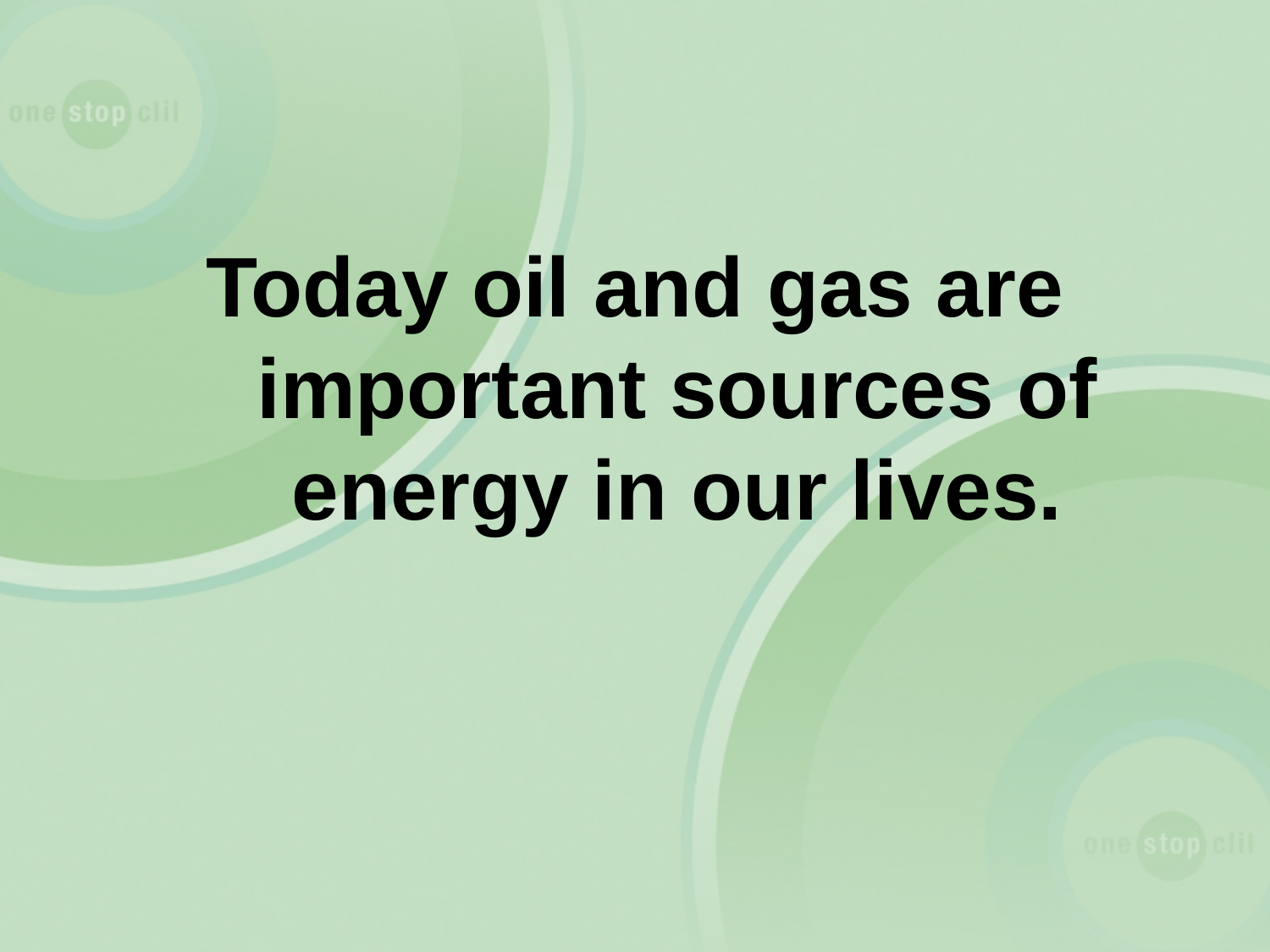

#
Today oil and gas are important sources of energy in our lives.